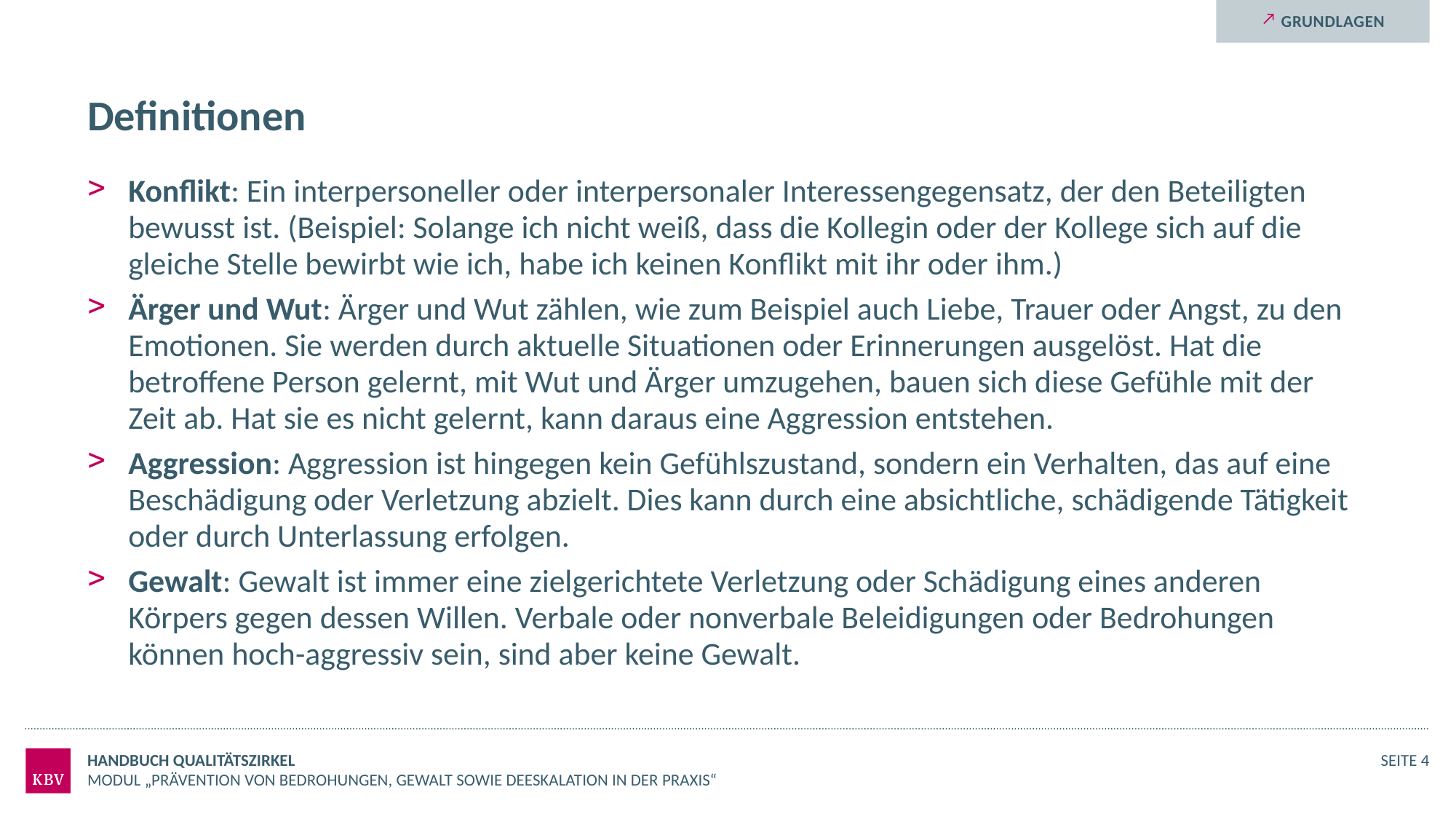

Grundlagen
# Definitionen
Konflikt: Ein interpersoneller oder interpersonaler Interessengegensatz, der den Beteiligten bewusst ist. (Beispiel: Solange ich nicht weiß, dass die Kollegin oder der Kollege sich auf die gleiche Stelle bewirbt wie ich, habe ich keinen Konflikt mit ihr oder ihm.)
Ärger und Wut: Ärger und Wut zählen, wie zum Beispiel auch Liebe, Trauer oder Angst, zu den Emotionen. Sie werden durch aktuelle Situationen oder Erinnerungen ausgelöst. Hat die betroffene Person gelernt, mit Wut und Ärger umzugehen, bauen sich diese Gefühle mit der Zeit ab. Hat sie es nicht gelernt, kann daraus eine Aggression entstehen.
Aggression: Aggression ist hingegen kein Gefühlszustand, sondern ein Verhalten, das auf eine Beschädigung oder Verletzung abzielt. Dies kann durch eine absichtliche, schädigende Tätigkeit oder durch Unterlassung erfolgen.
Gewalt: Gewalt ist immer eine zielgerichtete Verletzung oder Schädigung eines anderen Körpers gegen dessen Willen. Verbale oder nonverbale Beleidigungen oder Bedrohungen können hoch-aggressiv sein, sind aber keine Gewalt.
Handbuch Qualitätszirkel
Seite 4
Modul „Prävention von Bedrohungen, Gewalt sowie Deeskalation in der Praxis“